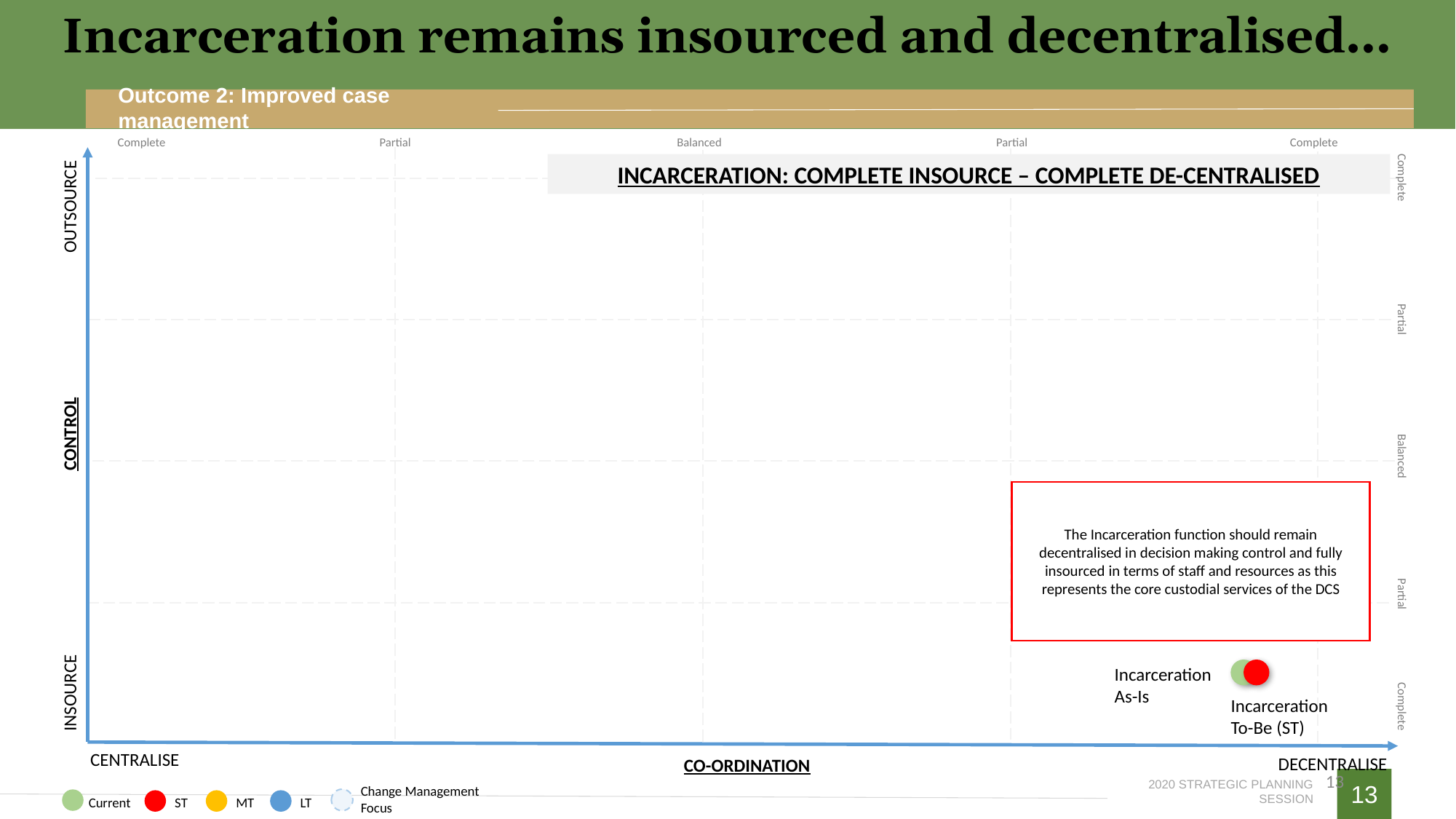

Incarceration remains insourced and decentralised…
Outcome 2: Improved case management
Complete
Partial
Balanced
Partial
Complete
OUTSOURCE
CONTROL
INSOURCE
INCARCERATION: COMPLETE INSOURCE – COMPLETE DE-CENTRALISED
Complete
Partial
Partial
Complete
Balanced
The Incarceration function should remain decentralised in decision making control and fully insourced in terms of staff and resources as this represents the core custodial services of the DCS

Incarceration To-Be (ST)

Incarceration As-Is
CENTRALISE
CO-ORDINATION
DECENTRALISE
13
Change Management Focus

Current

ST

MT

LT